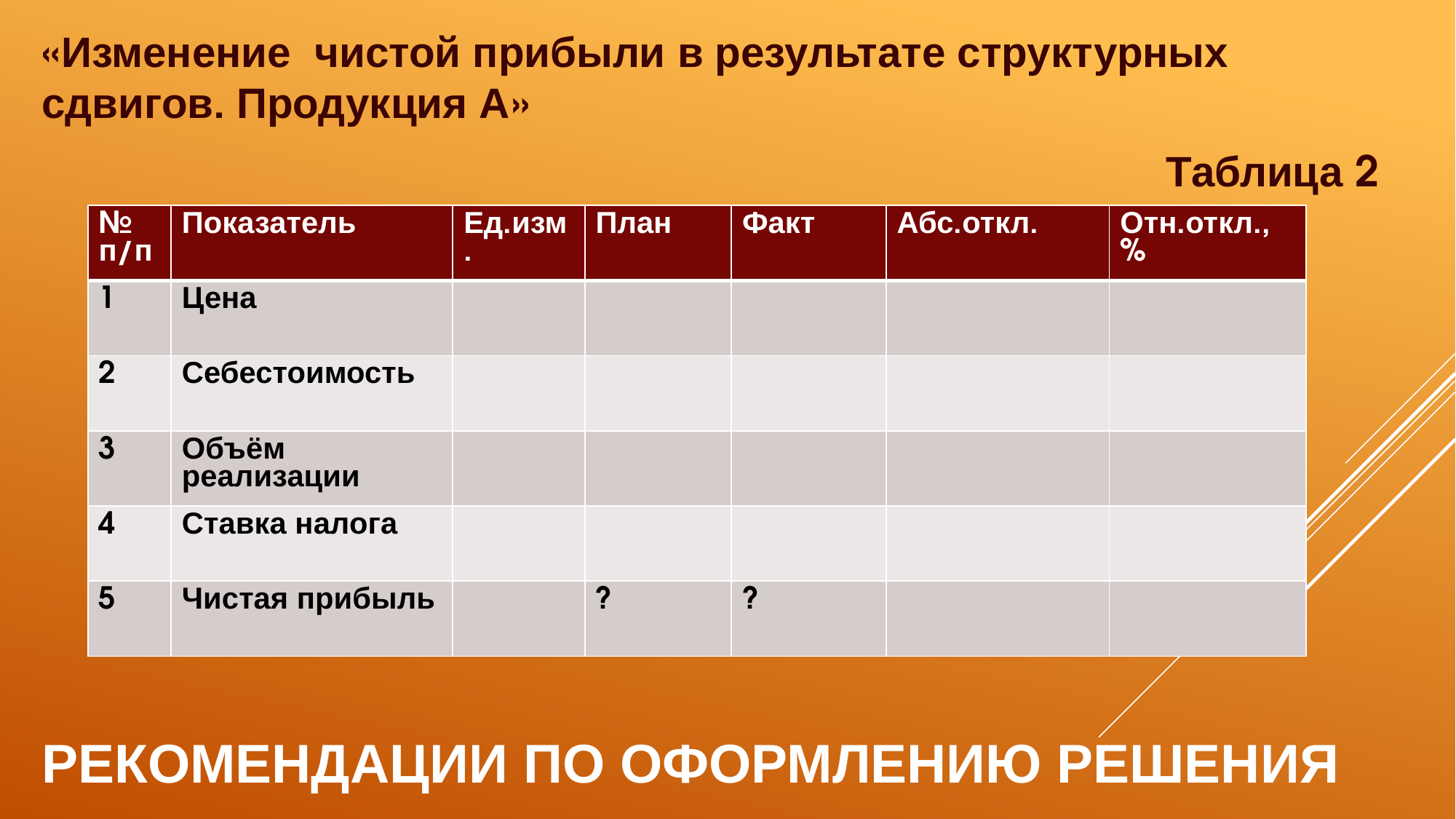

«Изменение  чистой прибыли в результате структурных сдвигов. Продукция А»
Таблица 2

| № п/п | Показатель | Ед.изм. | План | Факт | Абс.откл. | Отн.откл., % |
| --- | --- | --- | --- | --- | --- | --- |
| 1 | Цена |  |  |  |  |  |
| 2 | Себестоимость |  |  |  |  |  |
| 3 | Объём реализации |  |  |  |  |  |
| 4 | Ставка налога |  |  |  |  |  |
| 5 | Чистая прибыль |  | ? | ? |  |  |
# Рекомендации по оформлению решения